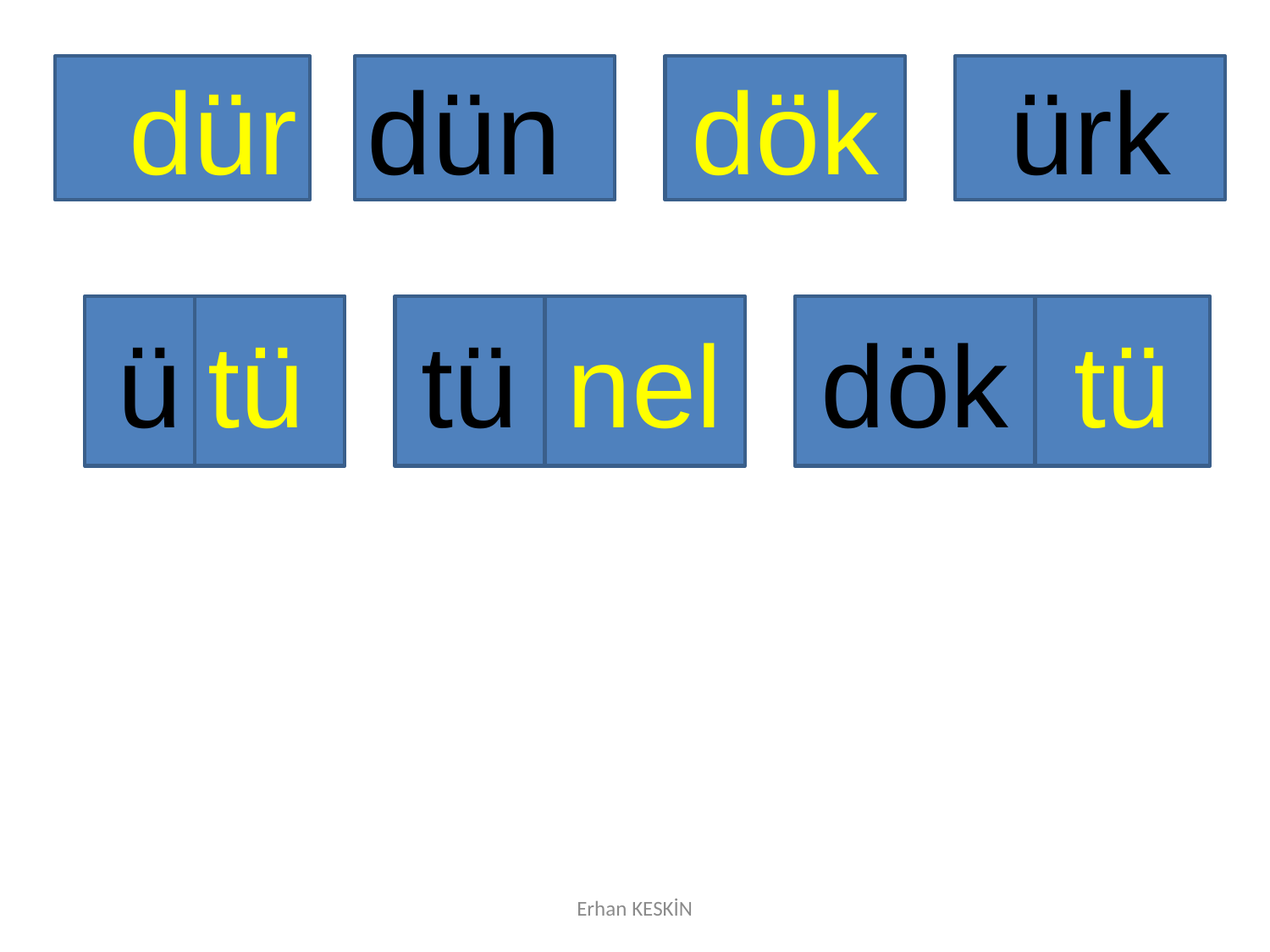

dür
dün
dök
ürk
ü
tü
tü
nel
dök
tü
Erhan KESKİN